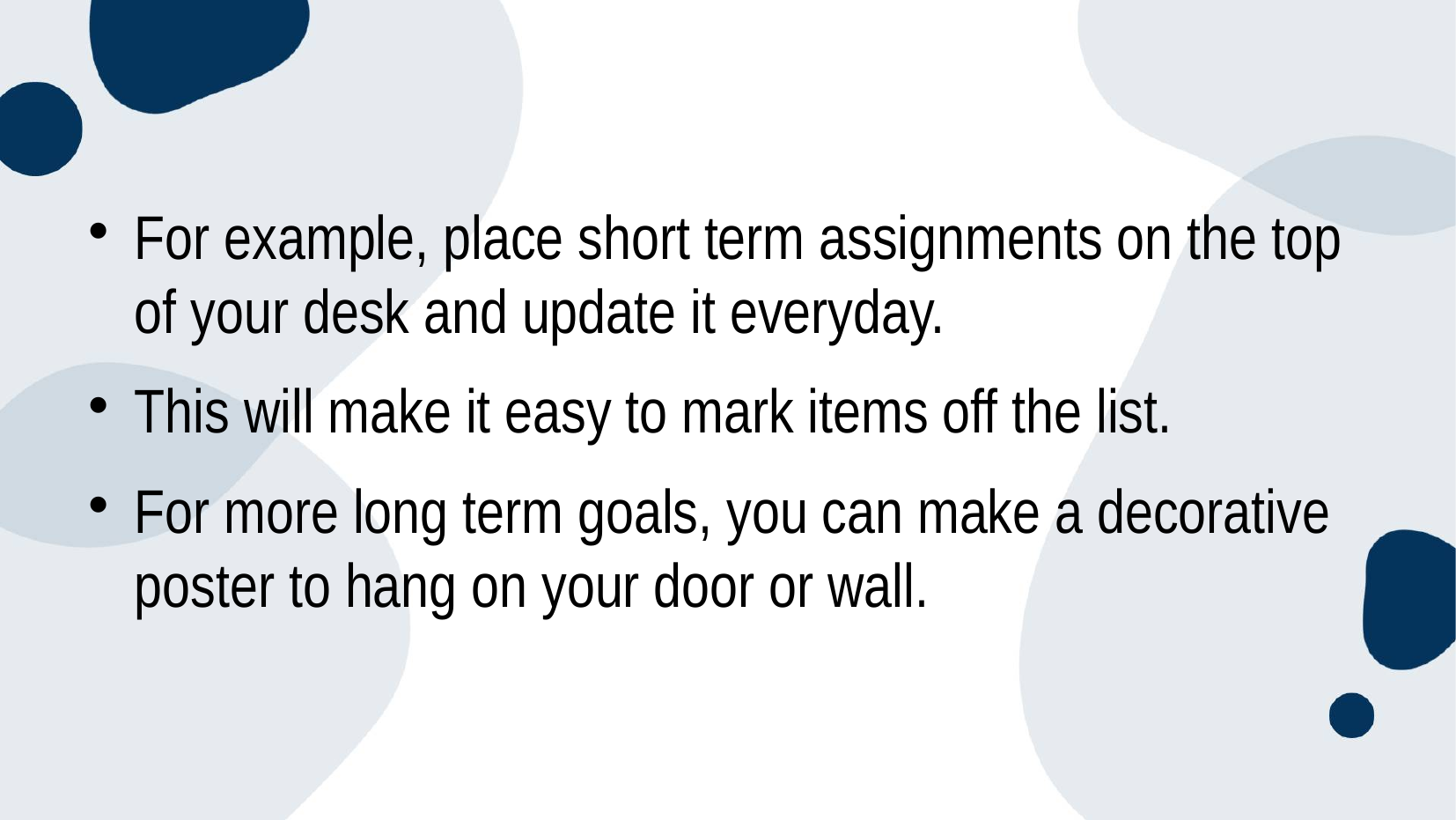

For example, place short term assignments on the top of your desk and update it everyday.
This will make it easy to mark items off the list.
For more long term goals, you can make a decorative poster to hang on your door or wall.